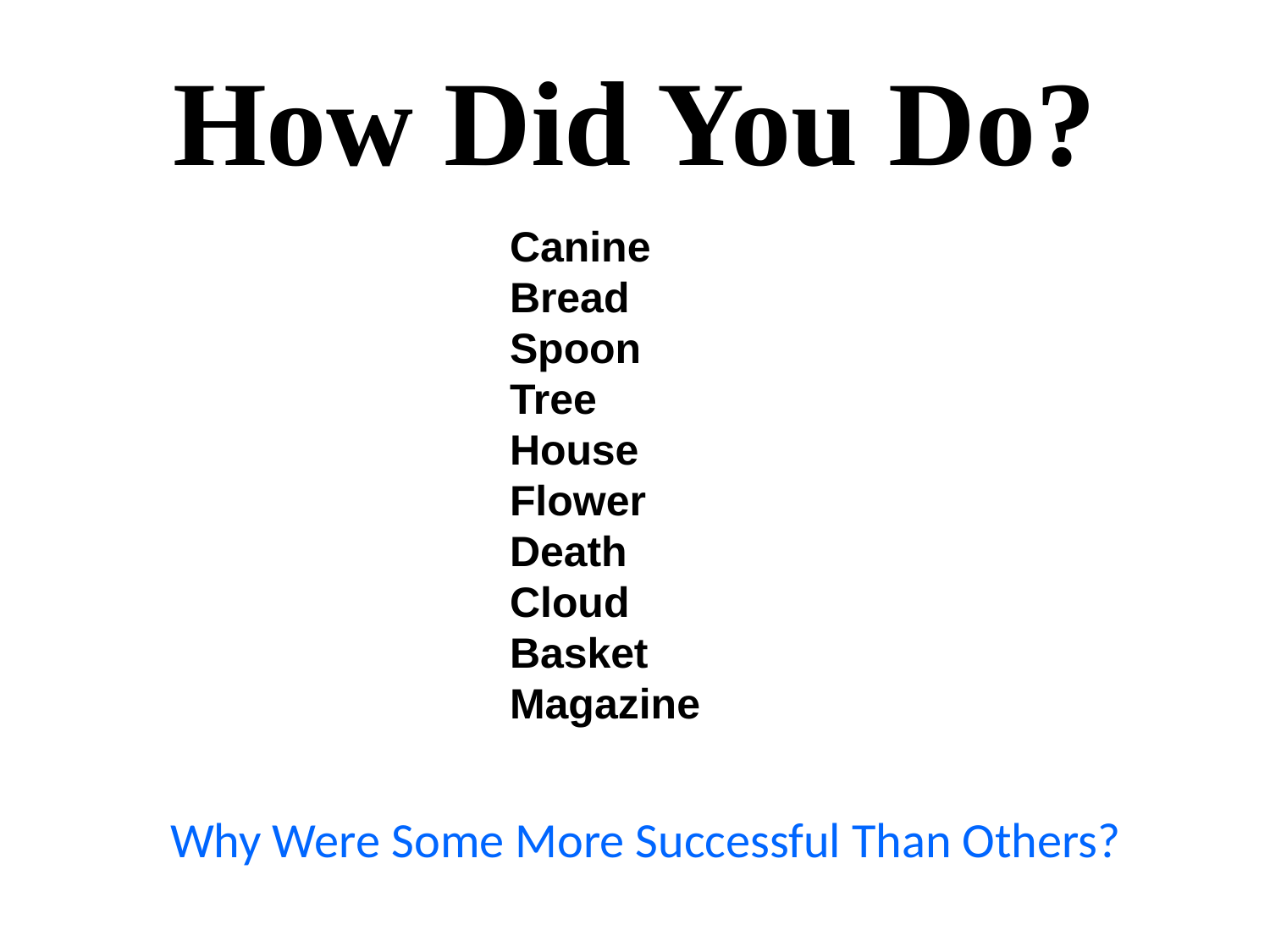

# How Did You Do?
Canine
Bread
Spoon
Tree
House
Flower
Death
Cloud
Basket
Magazine

Why Were Some More Successful Than Others?